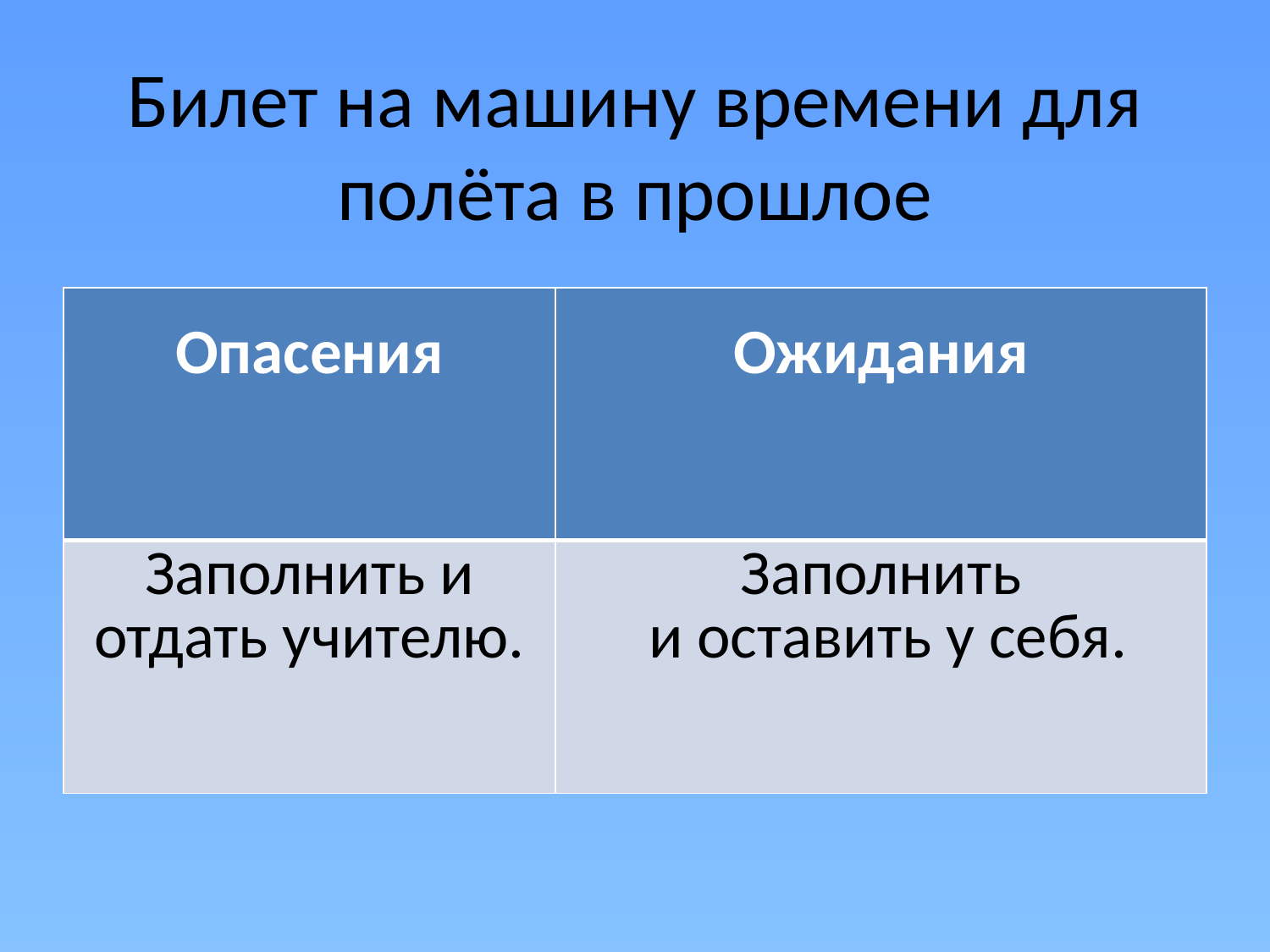

# Билет на машину времени для полёта в прошлое
| Опасения | Ожидания |
| --- | --- |
| Заполнить и отдать учителю. | Заполнить и оставить у себя. |